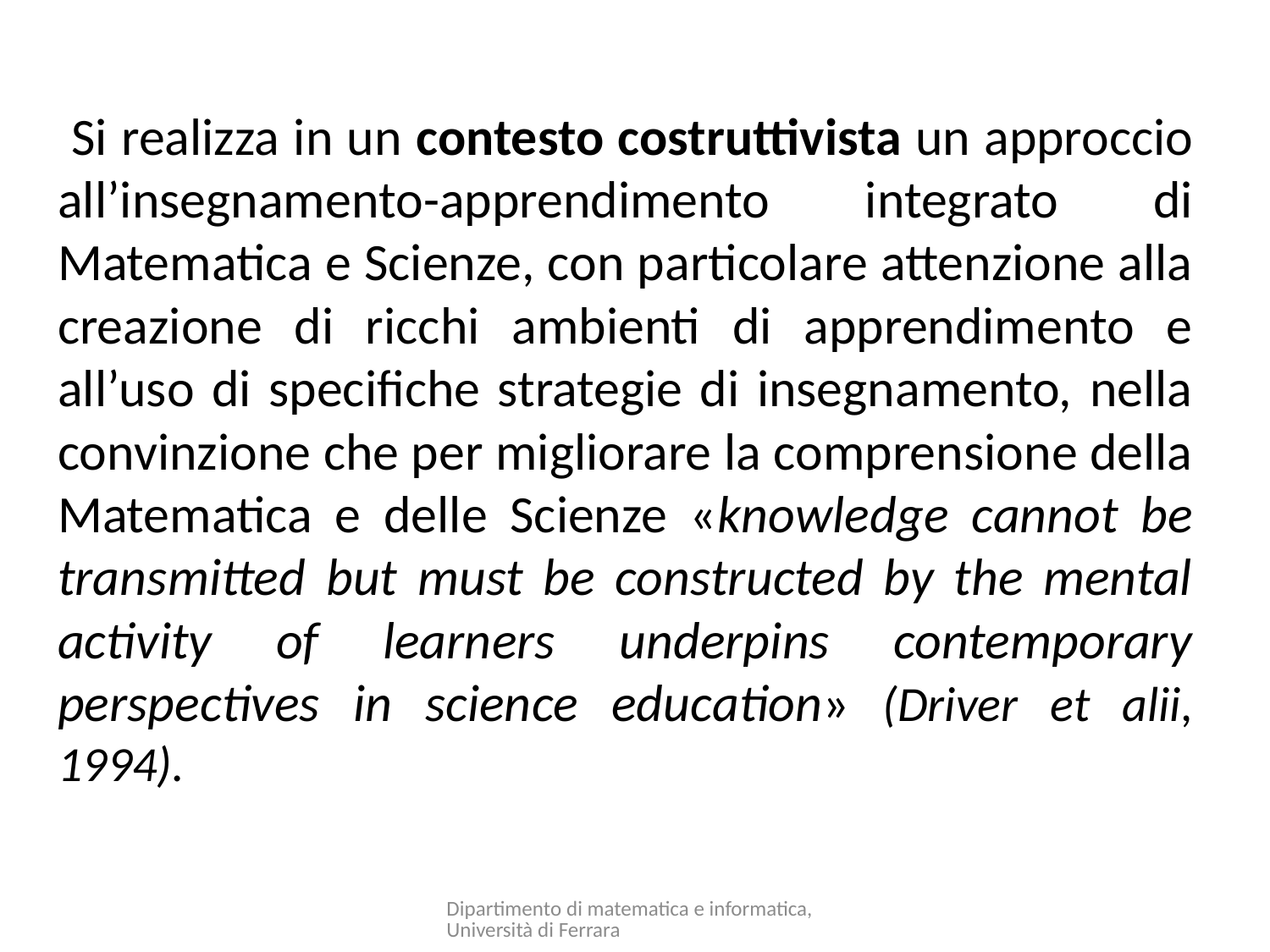

Si realizza in un contesto costruttivista un approccio all’insegnamento-apprendimento integrato di Matematica e Scienze, con particolare attenzione alla creazione di ricchi ambienti di apprendimento e all’uso di specifiche strategie di insegnamento, nella convinzione che per migliorare la comprensione della Matematica e delle Scienze «knowledge cannot be transmitted but must be constructed by the mental activity of learners underpins contemporary perspectives in science education» (Driver et alii, 1994).

Dipartimento di matematica e informatica, Università di Ferrara